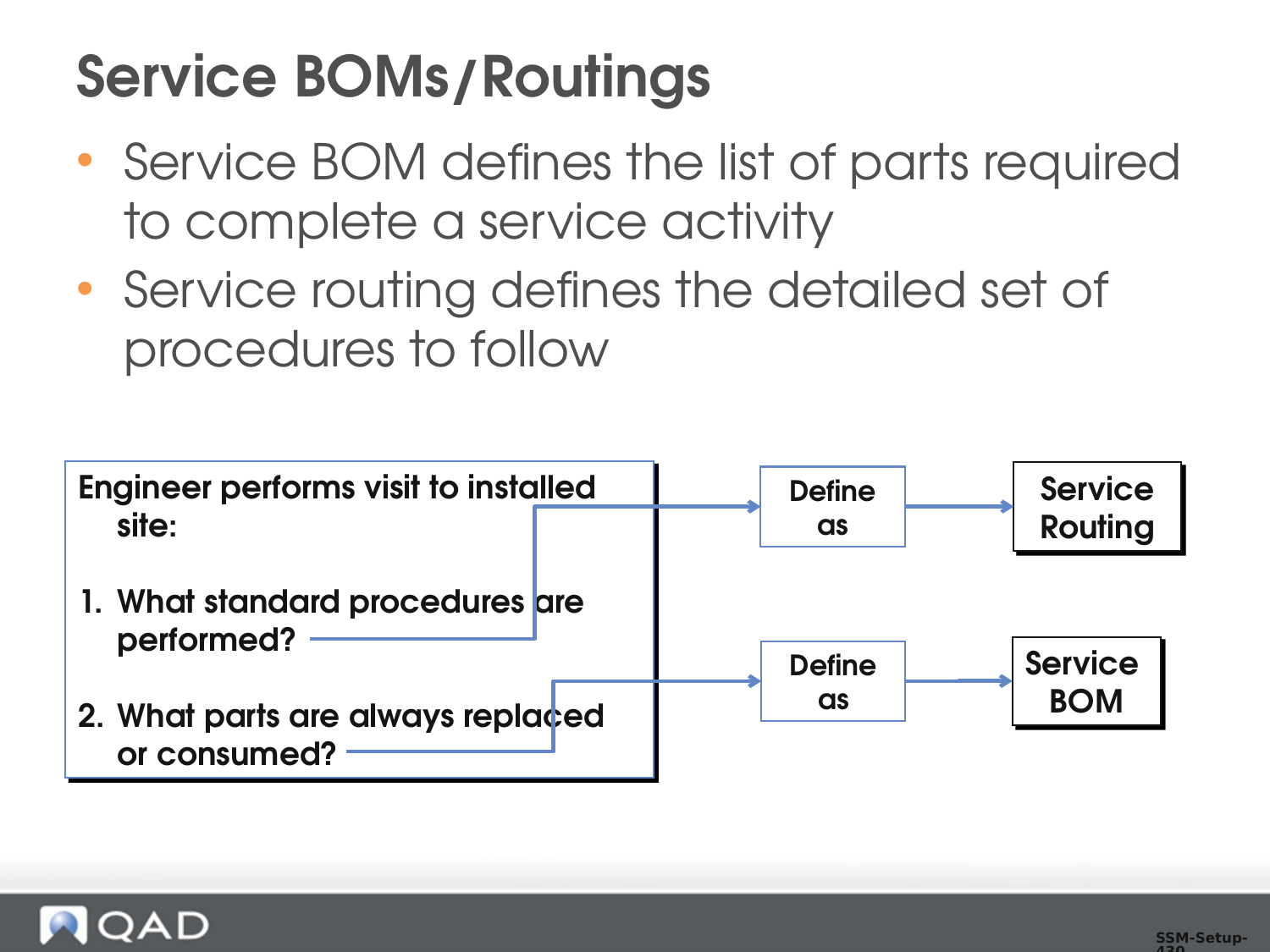

# Service BOMs/Routings
Service BOM defines the list of parts required to complete a service activity
Service routing defines the detailed set of procedures to follow

Engineer performs visit to installed site:

1.	What standard procedures are performed?

2.	What parts are always replaced or consumed?
Service
Routing
Define as

Service
BOM
Define as

SSM-Setup-430